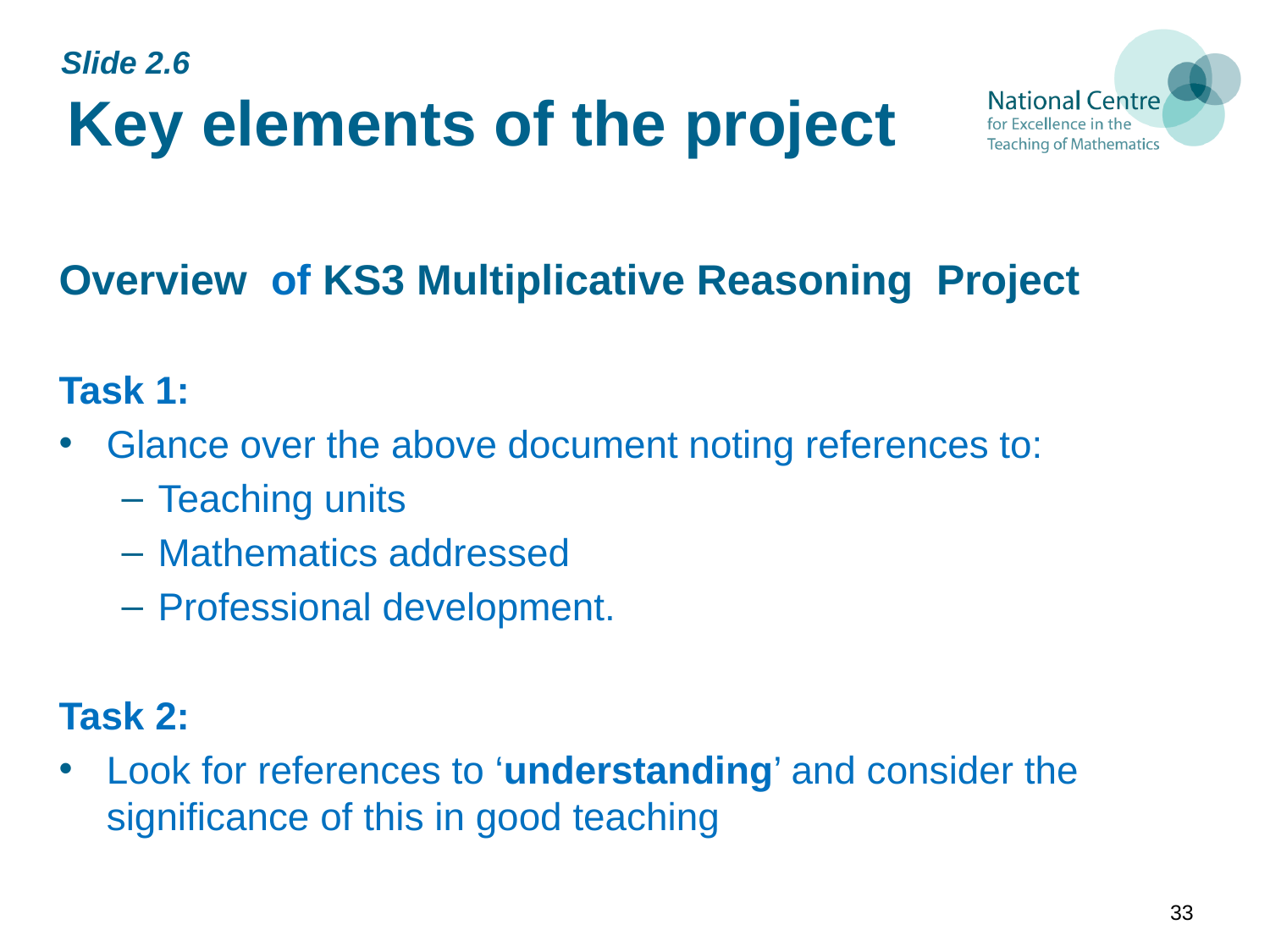

Slide 2.6
Key elements of the project
Overview  of KS3 Multiplicative Reasoning  Project

Task 1:
Glance over the above document noting references to:
Teaching units
Mathematics addressed
Professional development.

Task 2:
Look for references to ‘understanding’ and consider the significance of this in good teaching

33